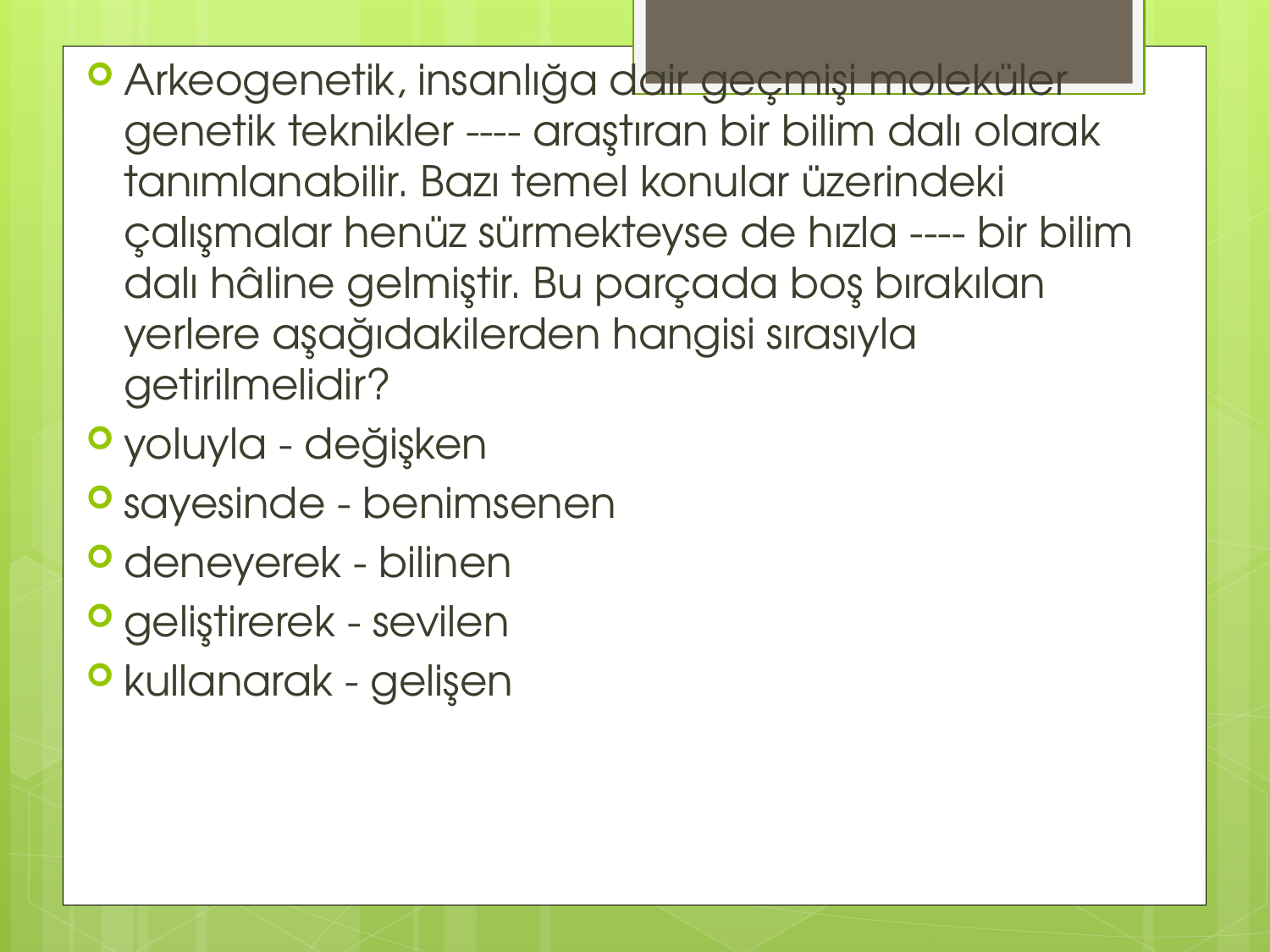

Arkeogenetik, insanlığa dair geçmişi moleküler genetik teknikler ---- araştıran bir bilim dalı olarak tanımlanabilir. Bazı temel konular üzerindeki çalışmalar henüz sürmekteyse de hızla ---- bir bilim dalı hâline gelmiştir. Bu parçada boş bırakılan yerlere aşağıdakilerden hangisi sırasıyla getirilmelidir?
yoluyla - değişken
sayesinde - benimsenen
deneyerek - bilinen
geliştirerek - sevilen
kullanarak - gelişen

#